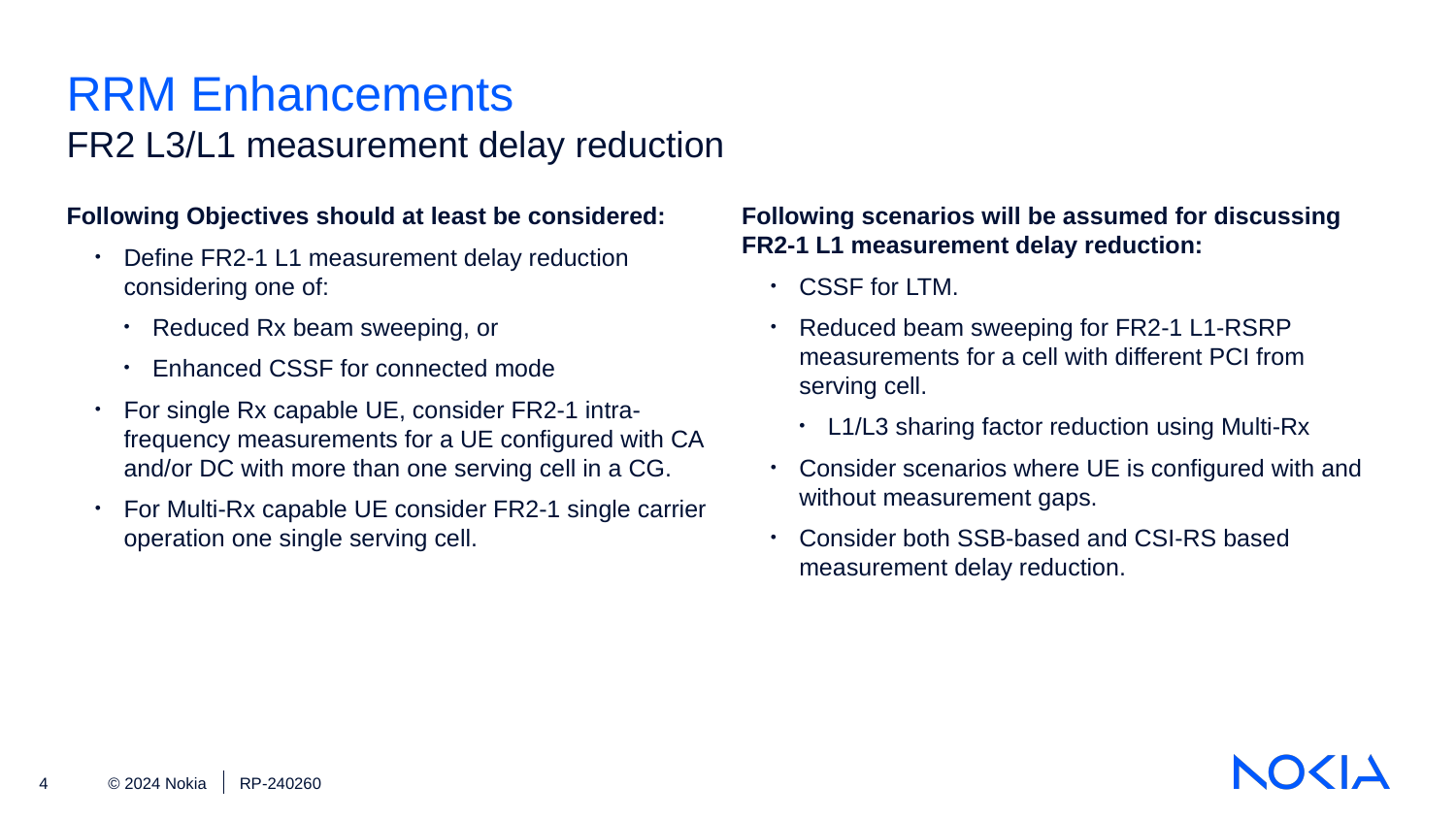

RRM Enhancements
FR2 L3/L1 measurement delay reduction
Following Objectives should at least be considered:
Define FR2-1 L1 measurement delay reduction considering one of:
Reduced Rx beam sweeping, or
Enhanced CSSF for connected mode
For single Rx capable UE, consider FR2-1 intra-frequency measurements for a UE configured with CA and/or DC with more than one serving cell in a CG.
For Multi-Rx capable UE consider FR2-1 single carrier operation one single serving cell.
Following scenarios will be assumed for discussing FR2-1 L1 measurement delay reduction:
CSSF for LTM.
Reduced beam sweeping for FR2-1 L1-RSRP measurements for a cell with different PCI from serving cell.
L1/L3 sharing factor reduction using Multi-Rx
Consider scenarios where UE is configured with and without measurement gaps.
Consider both SSB-based and CSI-RS based measurement delay reduction.
RP-240260